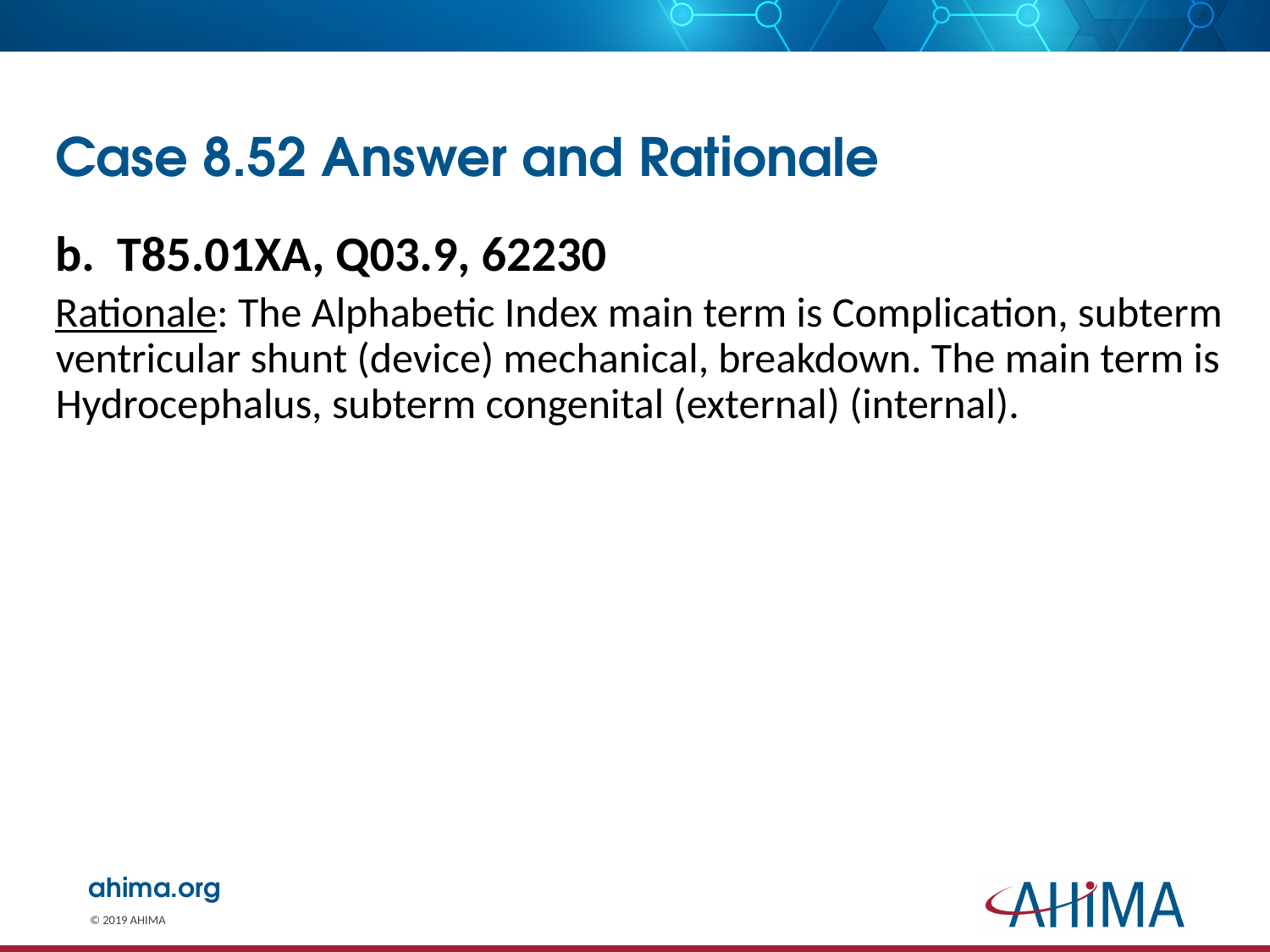

# Case 8.52 Answer and Rationale
b.  T85.01XA, Q03.9, 62230
Rationale: The Alphabetic Index main term is Complication, subterm ventricular shunt (device) mechanical, breakdown. The main term is Hydrocephalus, subterm congenital (external) (internal).